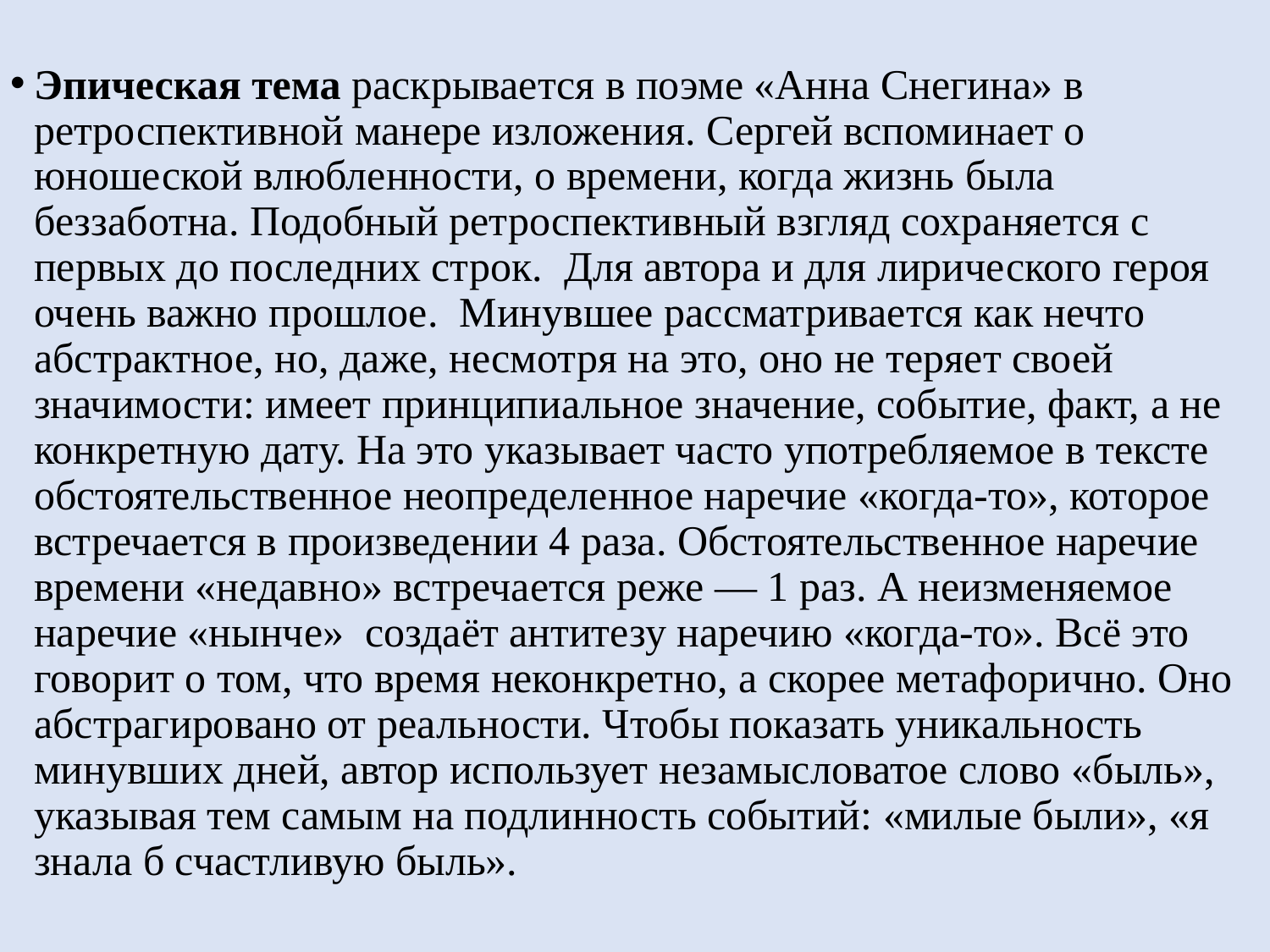

Эпическая тема раскрывается в поэме «Анна Снегина» в ретроспективной манере изложения. Сергей вспоминает о юношеской влюбленности, о времени, когда жизнь была беззаботна. Подобный ретроспективный взгляд сохраняется с первых до последних строк.  Для автора и для лирического героя очень важно прошлое.  Минувшее рассматривается как нечто абстрактное, но, даже, несмотря на это, оно не теряет своей значимости: имеет принципиальное значение, событие, факт, а не конкретную дату. На это указывает часто употребляемое в тексте обстоятельственное неопределенное наречие «когда-то», которое встречается в произведении 4 раза. Обстоятельственное наречие времени «недавно» встречается реже — 1 раз. А неизменяемое наречие «нынче»  создаёт антитезу наречию «когда-то». Всё это говорит о том, что время неконкретно, а скорее метафорично. Оно абстрагировано от реальности. Чтобы показать уникальность минувших дней, автор использует незамысловатое слово «быль», указывая тем самым на подлинность событий: «милые были», «я знала б счастливую быль».